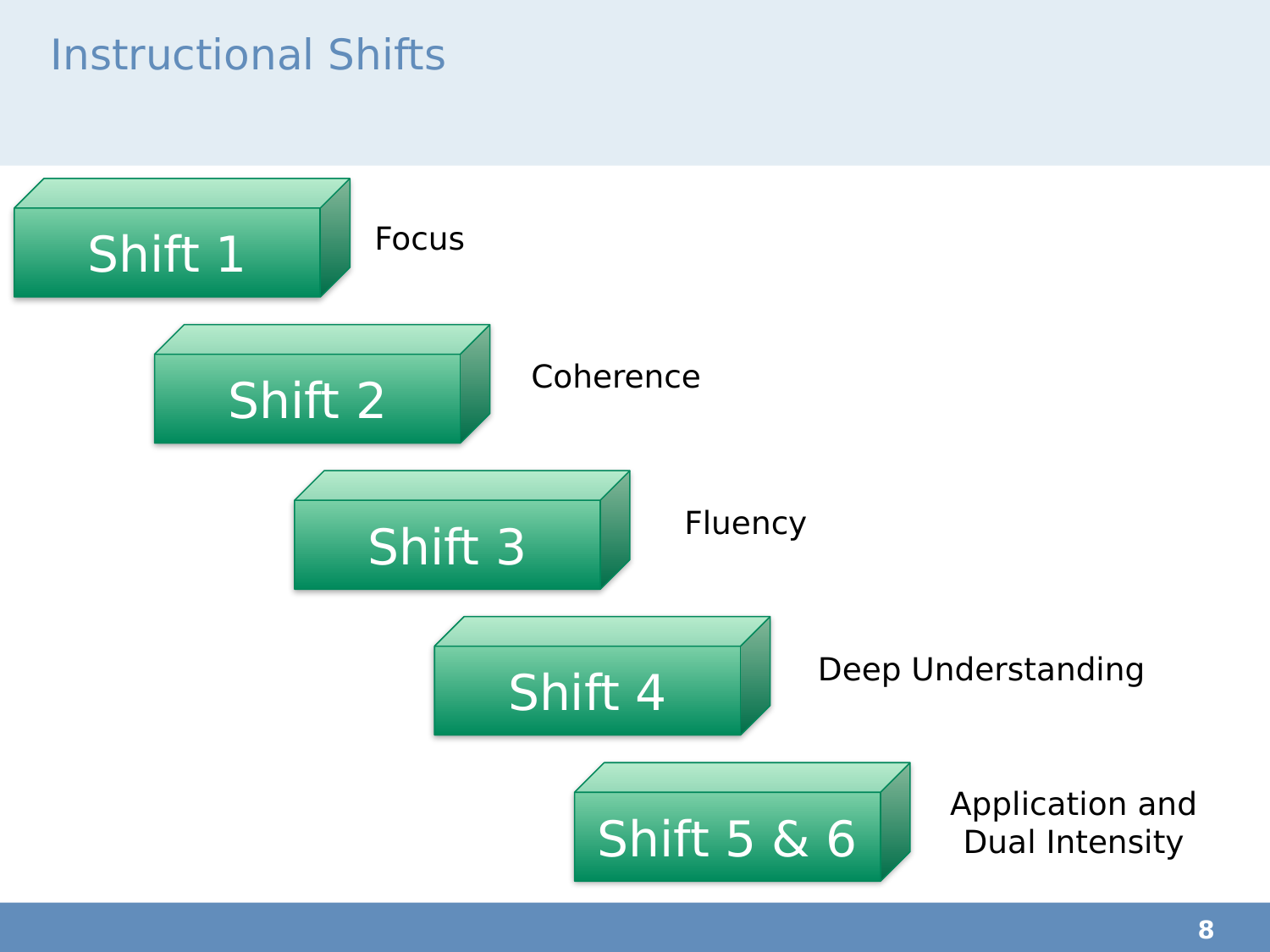

# Instructional Shifts
Shift 1
Focus
Shift 2
Coherence
Shift 3
Fluency
Shift 4
Deep Understanding
Shift 5 & 6
Application and Dual Intensity
8